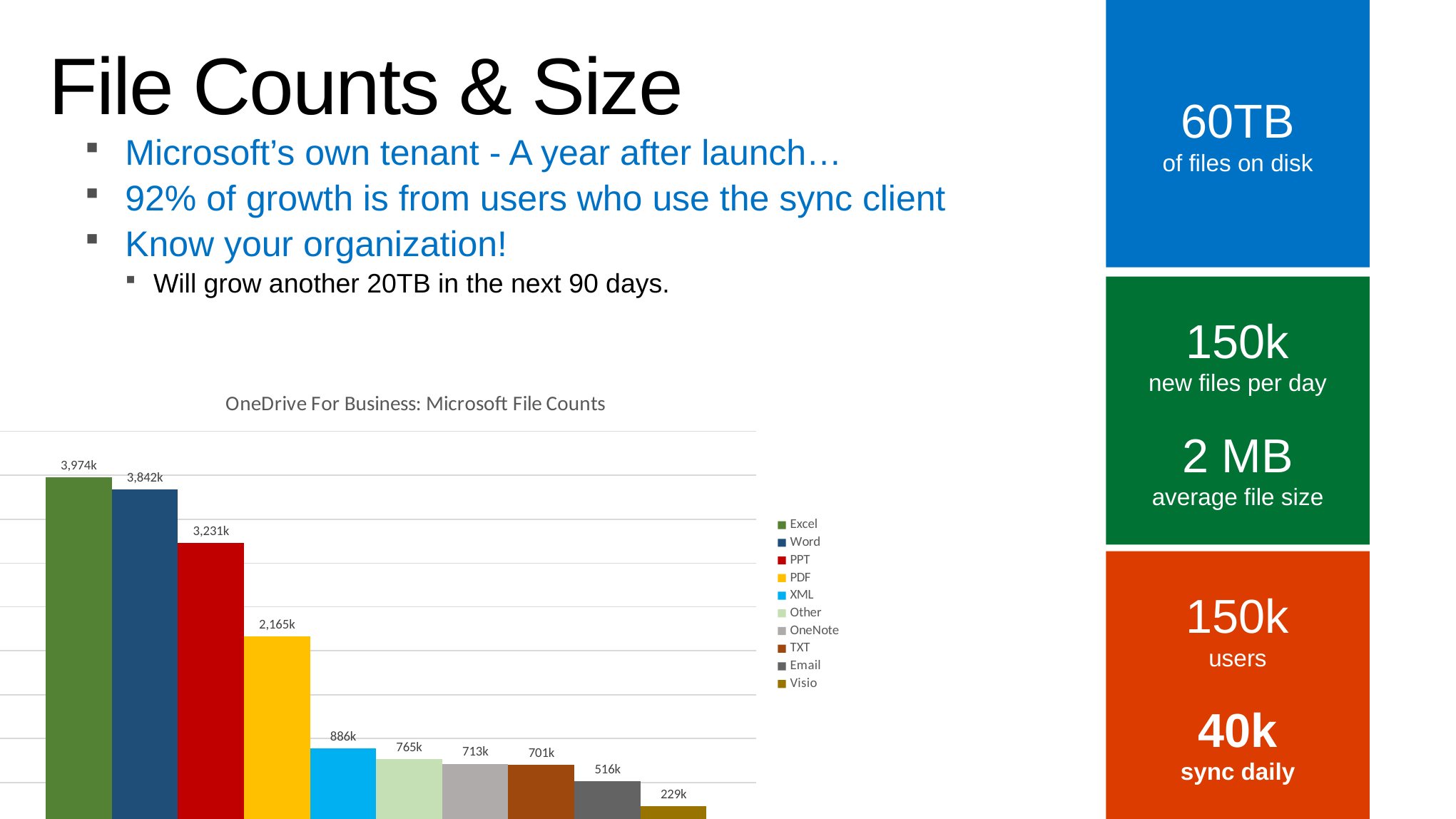

60TB
of files on disk
# File Counts & Size
Microsoft’s own tenant - A year after launch…
92% of growth is from users who use the sync client
Know your organization!
Will grow another 20TB in the next 90 days.
150k
new files per day

2 MB
average file size

### Chart: OneDrive For Business: Microsoft File Counts

| Category | Excel | Word | PPT | PDF | XML | Other | OneNote | TXT | Email | Visio |
|---|---|---|---|---|---|---|---|---|---|---|
| Total | 3973586.0 | 3842077.0 | 3231018.0 | 2164876.0 | 885595.0 | 764703.0 | 713183.0 | 701122.0 | 516322.0 | 228704.0 |
150k
users

40k
sync daily